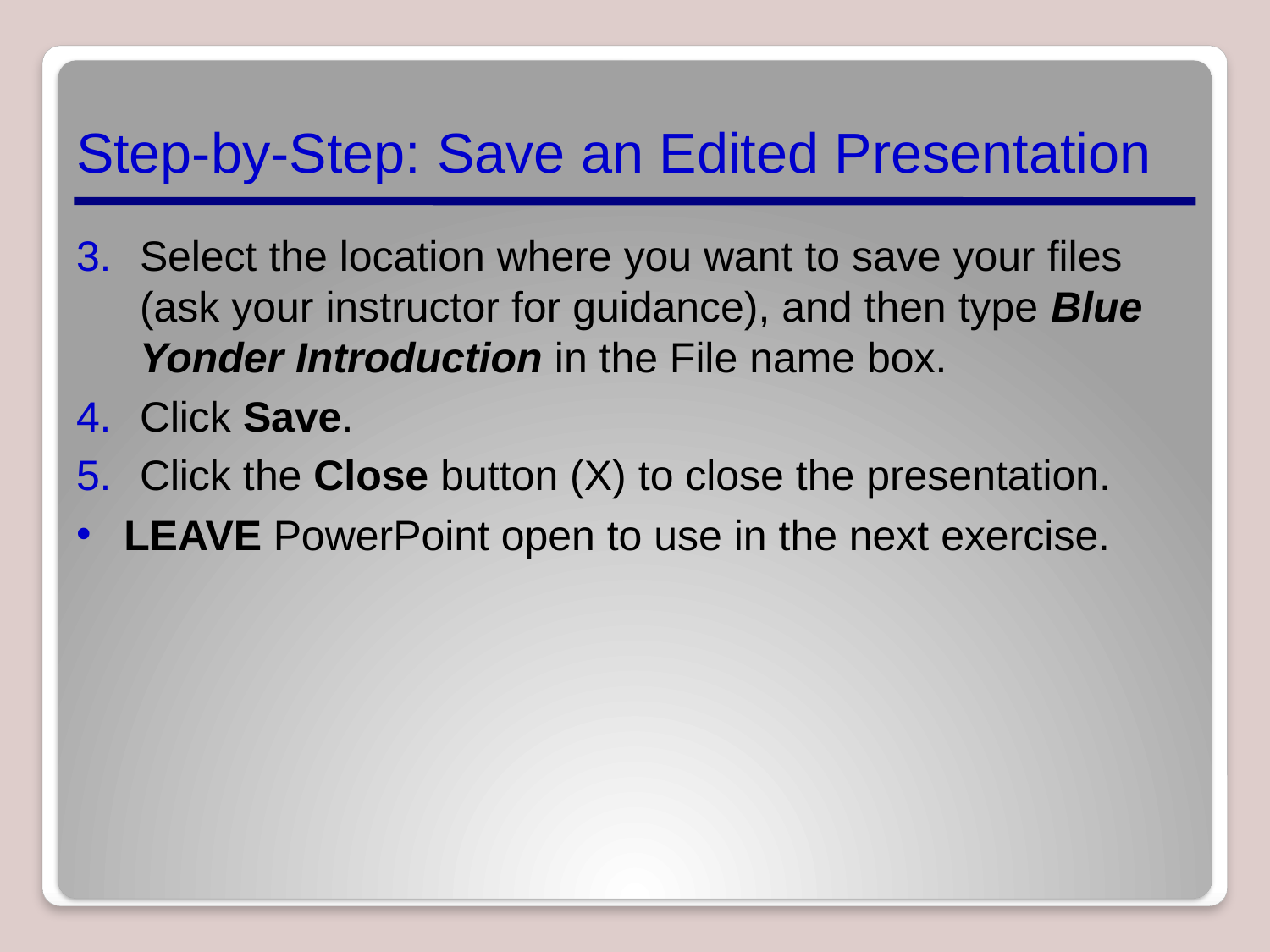

# Step-by-Step: Save an Edited Presentation
Select the location where you want to save your files (ask your instructor for guidance), and then type Blue Yonder Introduction in the File name box.
Click Save.
Click the Close button (X) to close the presentation.
LEAVE PowerPoint open to use in the next exercise.